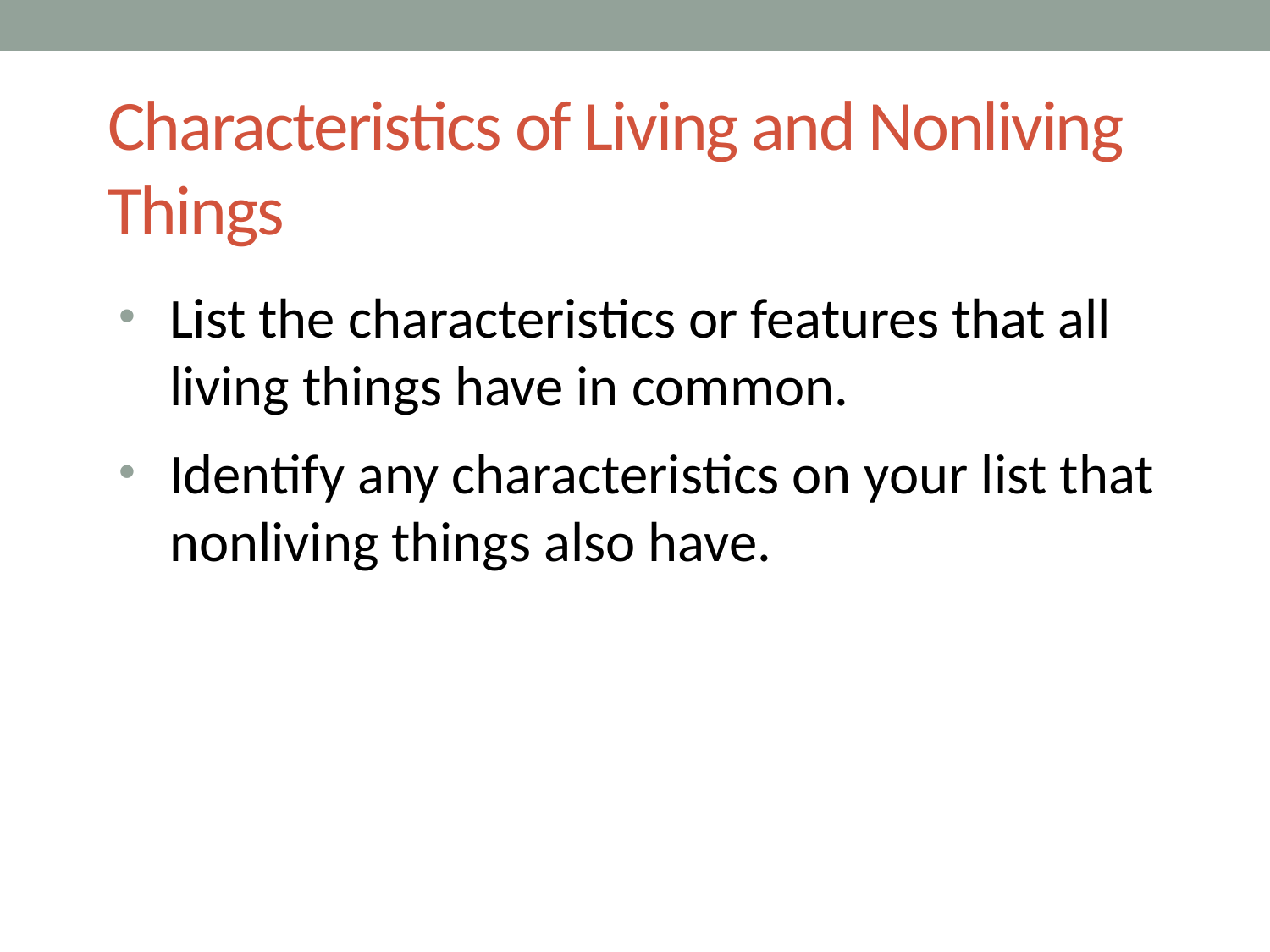

# Characteristics of Living and Nonliving Things
List the characteristics or features that all living things have in common.
Identify any characteristics on your list that nonliving things also have.